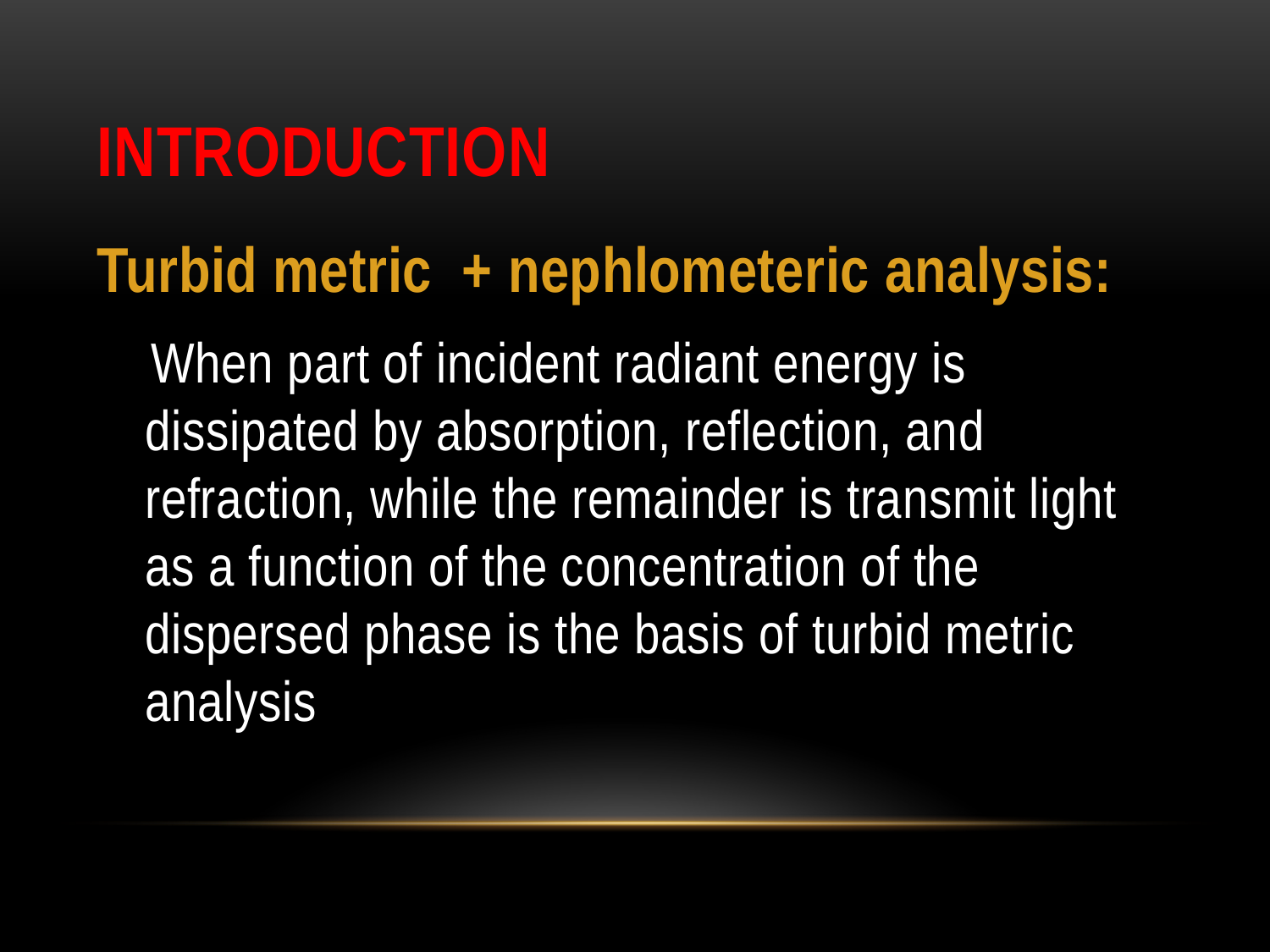

# introduction
Turbid metric  + nephlometeric analysis:
    When part of incident radiant energy is dissipated by absorption, reflection, and refraction, while the remainder is transmit light as a function of the concentration of the dispersed phase is the basis of turbid metric analysis